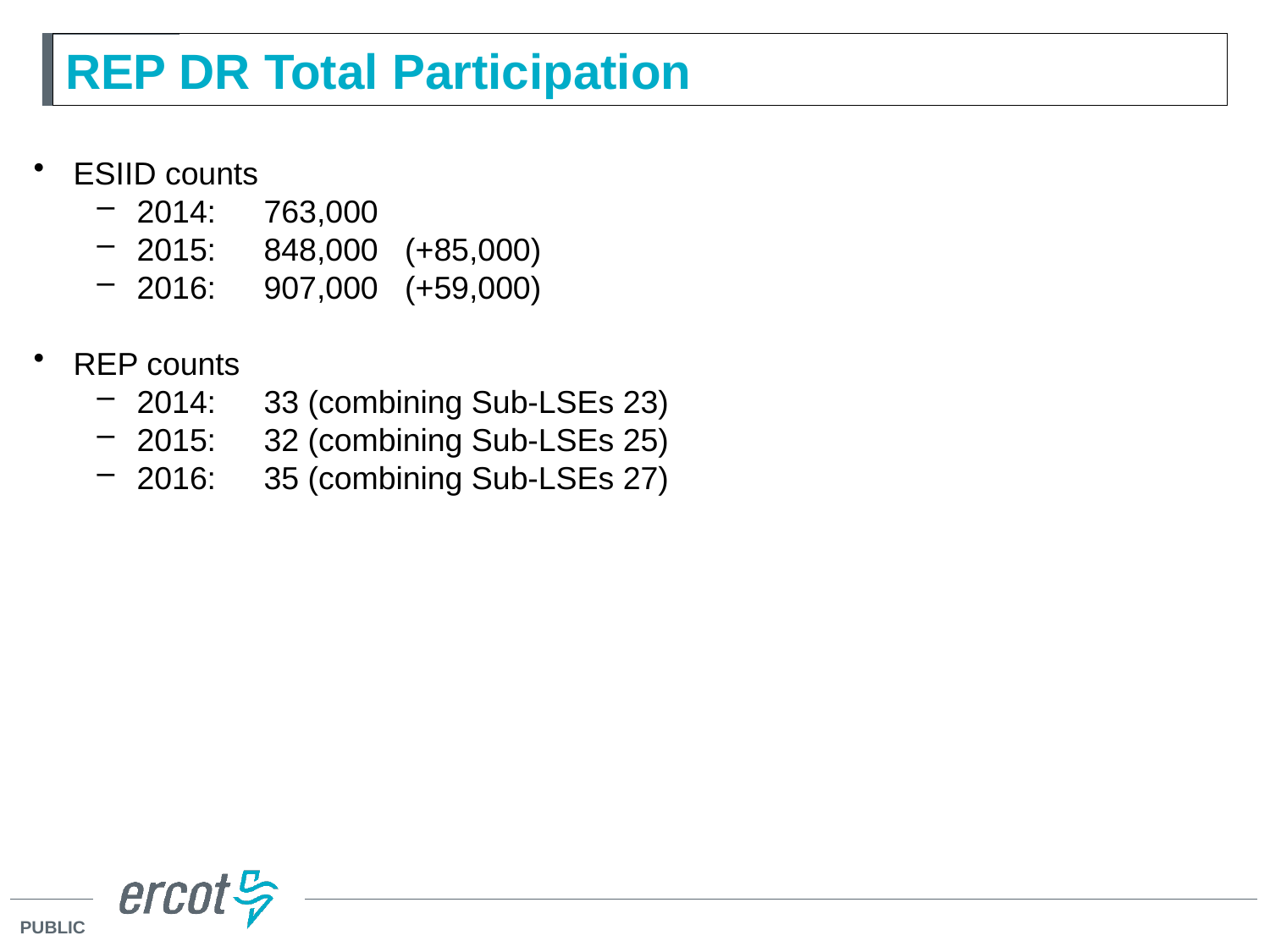

# REP DR Total Participation
ESIID counts
2014:	763,000
2015:	848,000   (+85,000)
2016:	907,000   (+59,000)

REP counts
2014:	33 (combining Sub-LSEs 23)
2015:	32 (combining Sub-LSEs 25)
2016:	35 (combining Sub-LSEs 27)